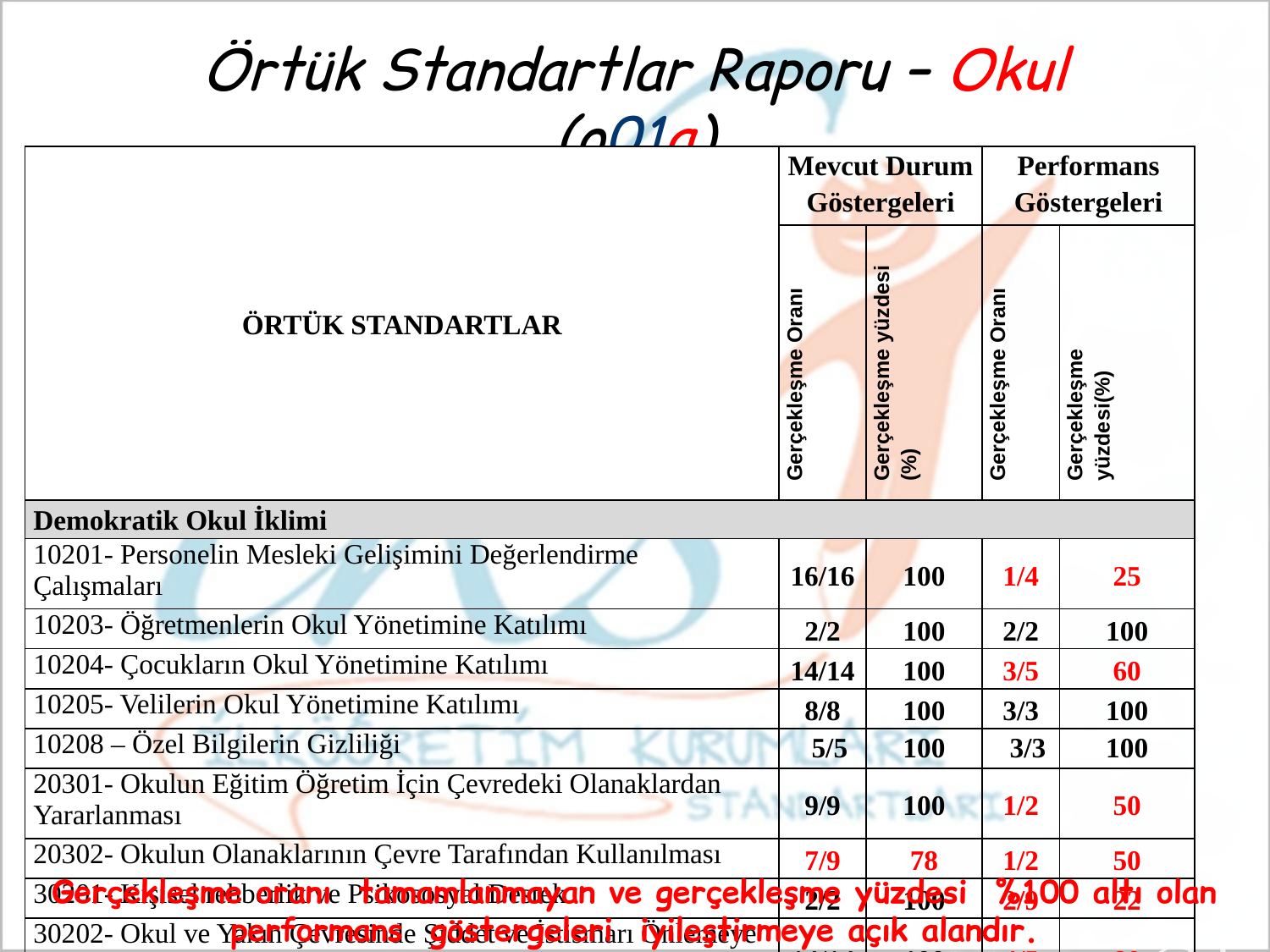

# Örtük Standartlar Raporu – Okul (o01a)
| ÖRTÜK STANDARTLAR | Mevcut Durum Göstergeleri |  | Performans Göstergeleri |  |
| --- | --- | --- | --- | --- |
|  | Gerçekleşme Oranı | Gerçekleşme yüzdesi (%) | Gerçekleşme Oranı | Gerçekleşme yüzdesi(%) |
| Demokratik Okul İklimi |  |  |  |  |
| 10201- Personelin Mesleki Gelişimini Değerlendirme Çalışmaları | 16/16 | 100 | 1/4 | 25 |
| 10203- Öğretmenlerin Okul Yönetimine Katılımı | 2/2 | 100 | 2/2 | 100 |
| 10204- Çocukların Okul Yönetimine Katılımı | 14/14 | 100 | 3/5 | 60 |
| 10205- Velilerin Okul Yönetimine Katılımı | 8/8 | 100 | 3/3 | 100 |
| 10208 – Özel Bilgilerin Gizliliği | 5/5 | 100 | 3/3 | 100 |
| 20301- Okulun Eğitim Öğretim İçin Çevredeki Olanaklardan Yararlanması | 9/9 | 100 | 1/2 | 50 |
| 20302- Okulun Olanaklarının Çevre Tarafından Kullanılması | 7/9 | 78 | 1/2 | 50 |
| 30201- Kişisel rehberlik ve Psikososyal Destek | 2/2 | 100 | 2/9 | 22 |
| 30202- Okul ve Yakın Çevresinde Şiddet ve İstismarı Önlemeye Yönelik Uygulamalar | 14/14 | 100 | 4/5 | 80 |
Gerçekleşme oranı  tamamlanmayan ve gerçekleşme yüzdesi  %100 altı olan performans  göstergeleri  iyileştirmeye açık alandır.